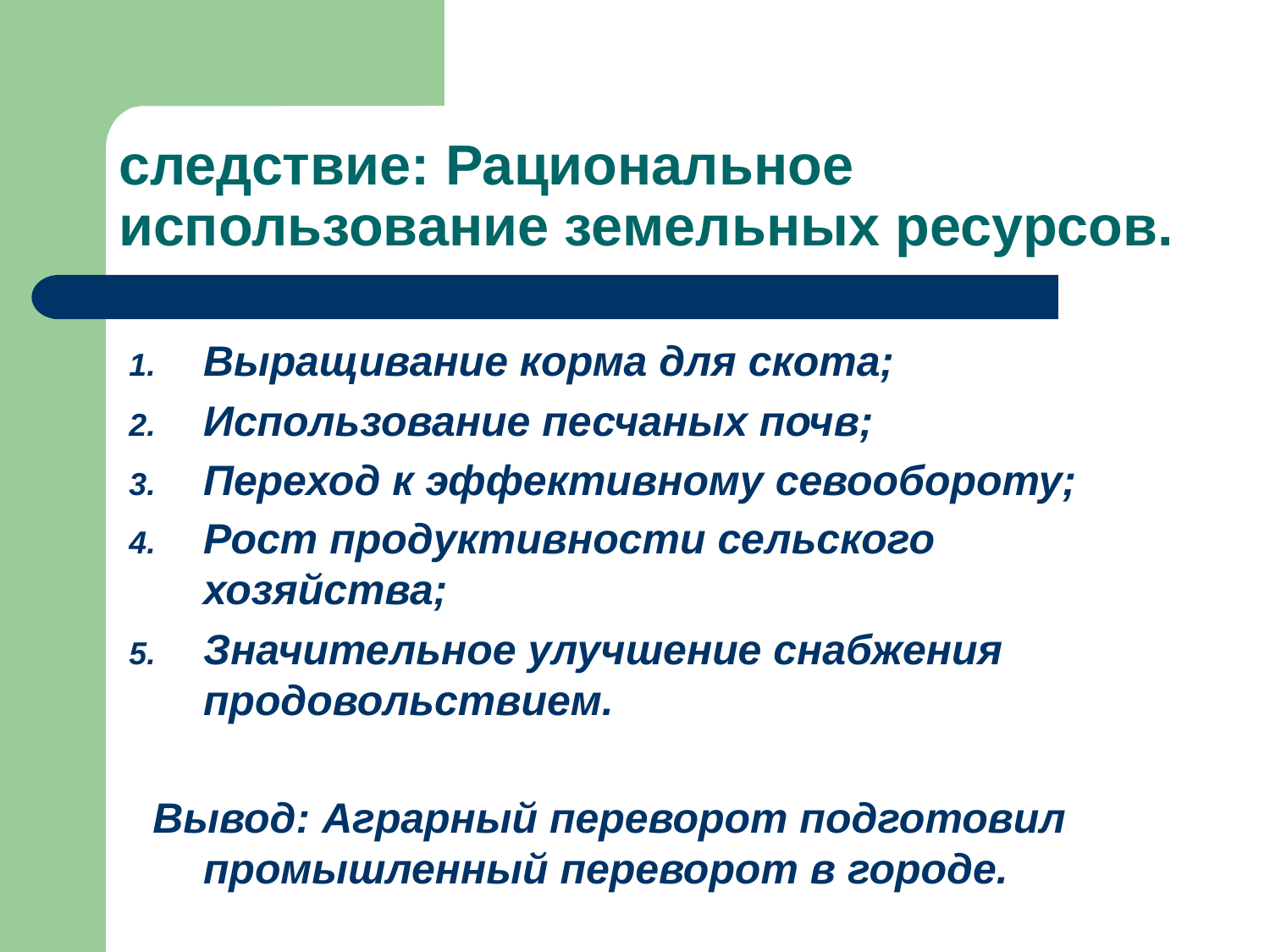

# следствие: Рациональное использование земельных ресурсов.
Выращивание корма для скота;
Использование песчаных почв;
Переход к эффективному севообороту;
Рост продуктивности сельского хозяйства;
Значительное улучшение снабжения продовольствием.

  Вывод: Аграрный переворот подготовил промышленный переворот в городе.